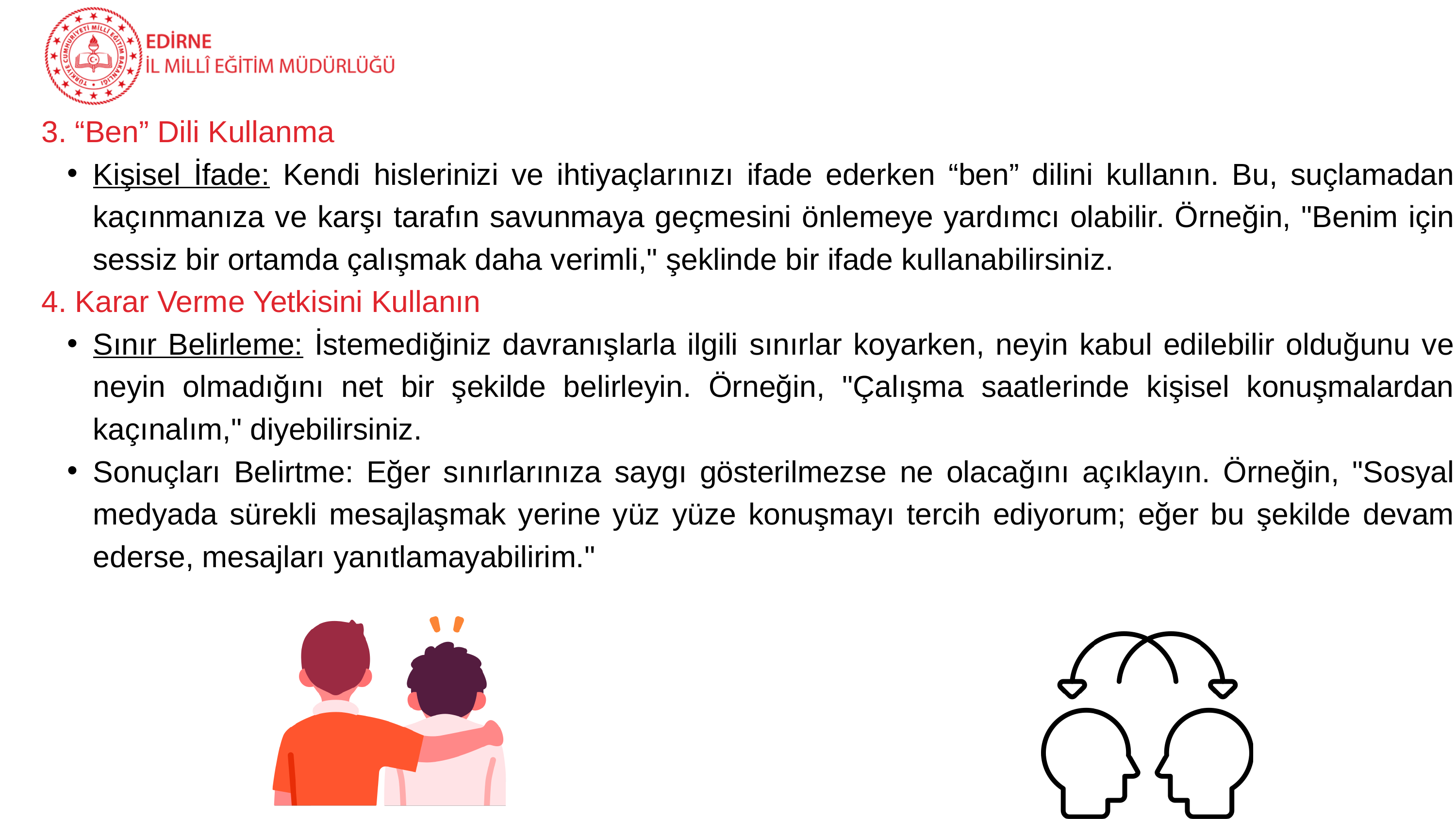

3. “Ben” Dili Kullanma
Kişisel İfade: Kendi hislerinizi ve ihtiyaçlarınızı ifade ederken “ben” dilini kullanın. Bu, suçlamadan kaçınmanıza ve karşı tarafın savunmaya geçmesini önlemeye yardımcı olabilir. Örneğin, "Benim için sessiz bir ortamda çalışmak daha verimli," şeklinde bir ifade kullanabilirsiniz.
4. Karar Verme Yetkisini Kullanın
Sınır Belirleme: İstemediğiniz davranışlarla ilgili sınırlar koyarken, neyin kabul edilebilir olduğunu ve neyin olmadığını net bir şekilde belirleyin. Örneğin, "Çalışma saatlerinde kişisel konuşmalardan kaçınalım," diyebilirsiniz.
Sonuçları Belirtme: Eğer sınırlarınıza saygı gösterilmezse ne olacağını açıklayın. Örneğin, "Sosyal medyada sürekli mesajlaşmak yerine yüz yüze konuşmayı tercih ediyorum; eğer bu şekilde devam ederse, mesajları yanıtlamayabilirim."